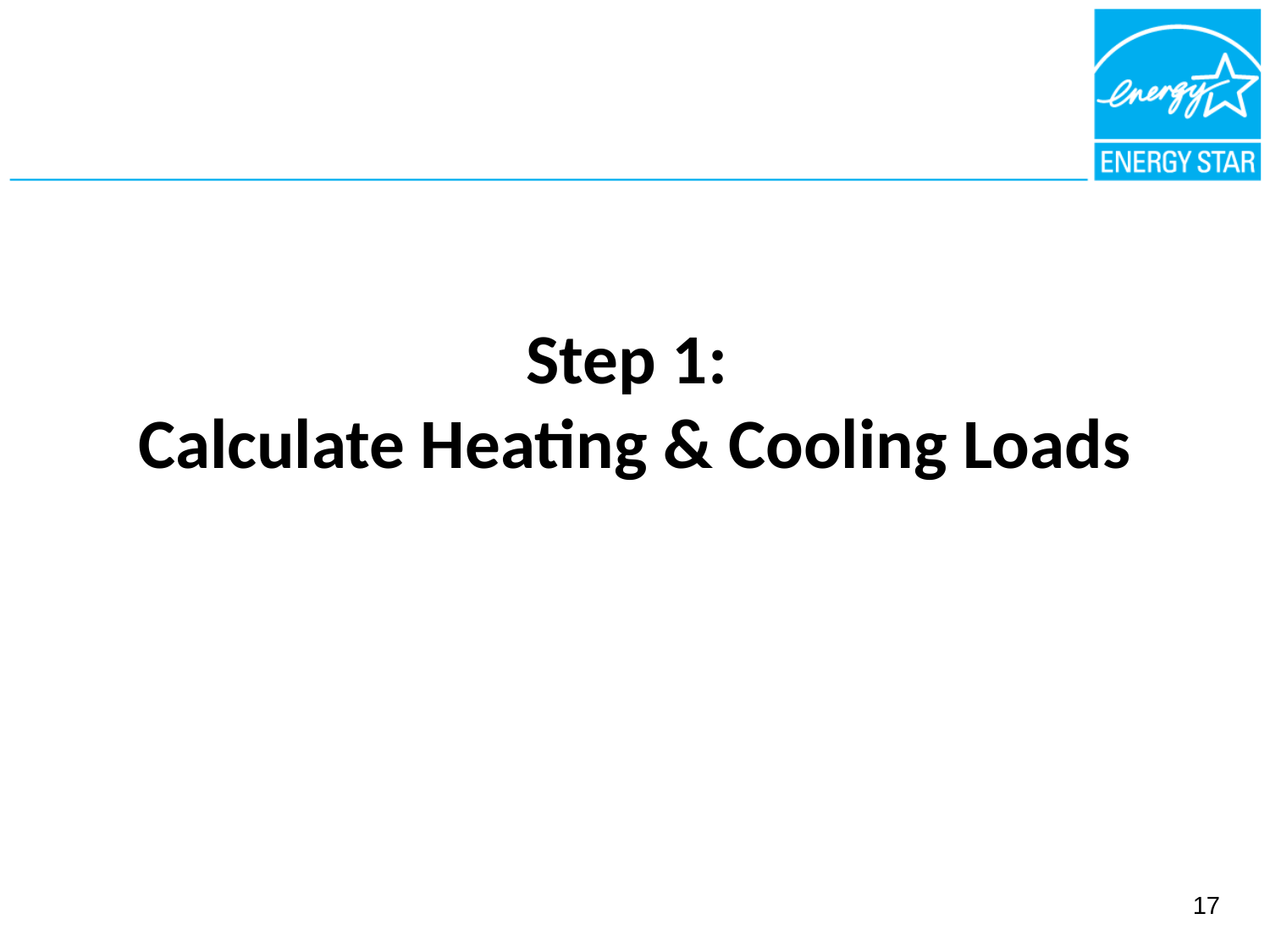

# Step 1: Calculate Heating & Cooling Loads
17